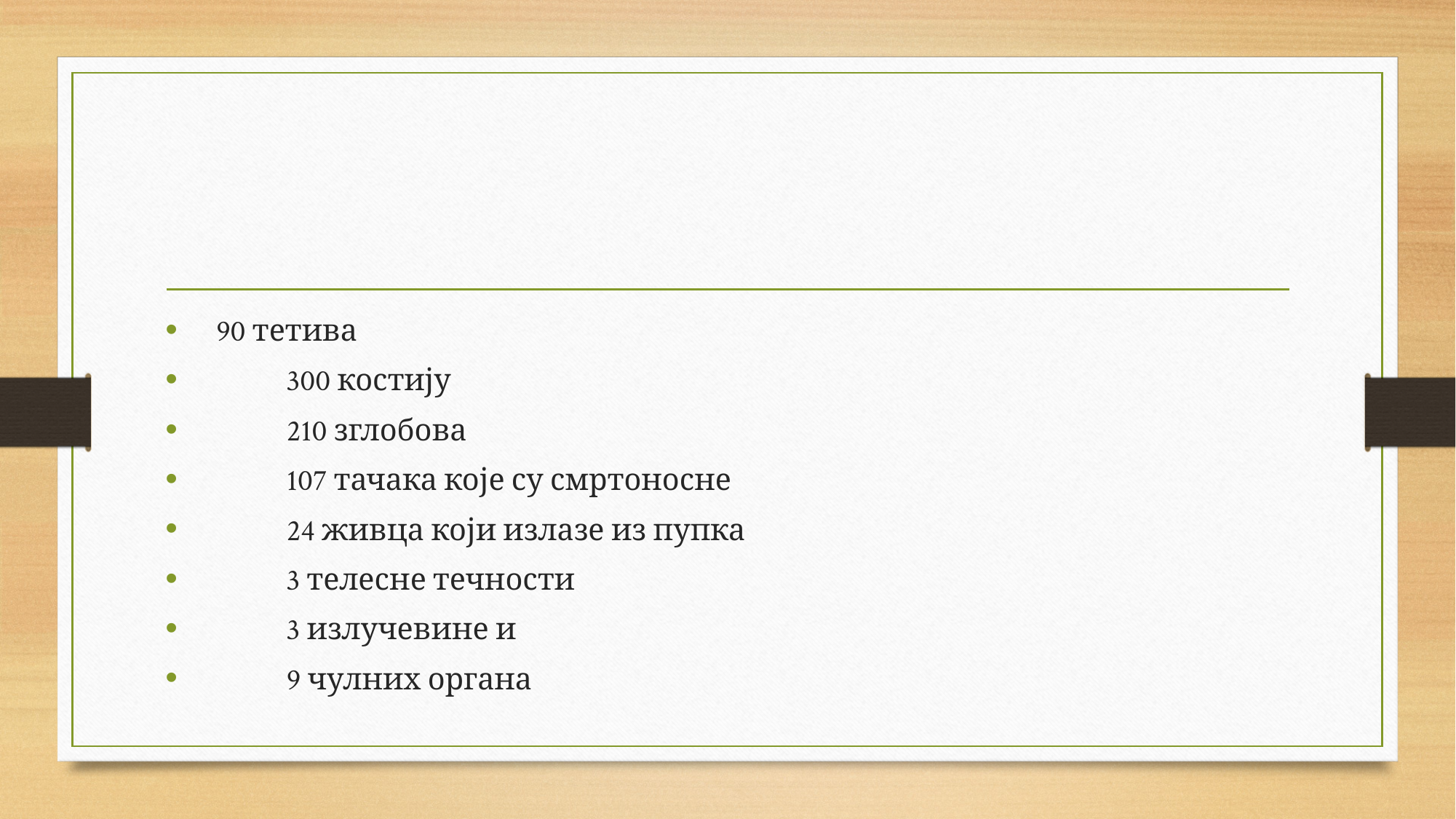

90 тетива
	300 костију
	210 зглобова
	107 тачака које су смртоносне
	24 живца који излазе из пупка
	3 телесне течности
	3 излучевине и
	9 чулних органа